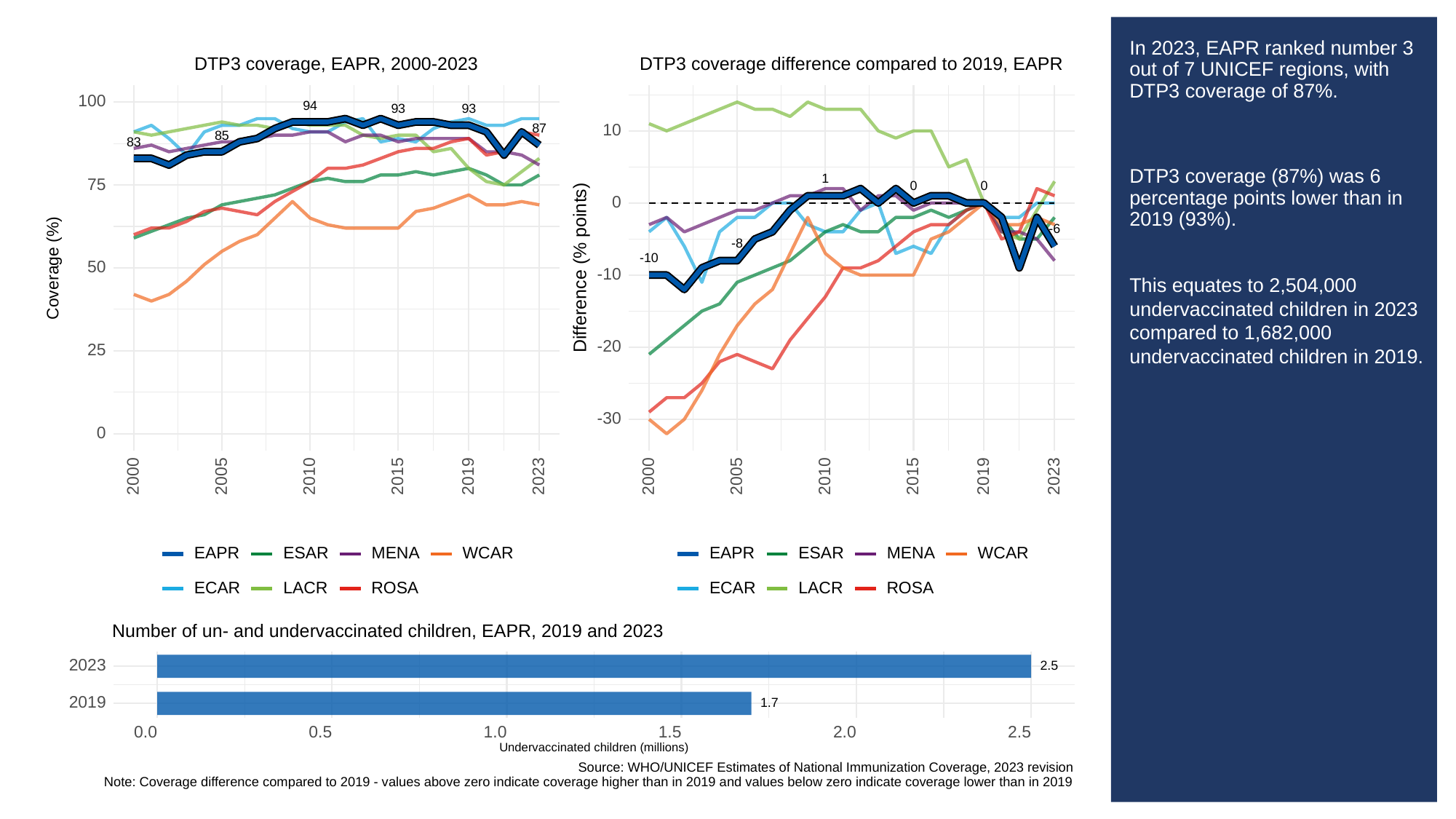

# In 2023, EAPR ranked number 3 out of 7 UNICEF regions, with DTP3 coverage of 87%.

DTP3 coverage (87%) was 6 percentage points lower than in 2019 (93%).

This equates to 2,504,000 undervaccinated children in 2023 compared to 1,682,000 undervaccinated children in 2019.

DTP3 coverage difference compared to 2019, EAPR
DTP3 coverage, EAPR, 2000-2023

100
94

93
93

87
10

85

83

1
75
0
0

0

-6

-8
-10
Difference (% points)
Coverage (%)
50

-10

-20
25

-30

0

2023
2023
2000
2005
2010
2015
2019
2000
2005
2010
2015
2019
ESAR
WCAR
ESAR
WCAR
EAPR
MENA
EAPR
MENA

ROSA
ROSA
ECAR
LACR
ECAR
LACR

Number of un- and undervaccinated children, EAPR, 2019 and 2023

2023
2.5

2019
1.7

0.0
0.5
1.0
1.5
2.0
2.5
Undervaccinated children (millions)
Source: WHO/UNICEF Estimates of National Immunization Coverage, 2023 revision
Note: Coverage difference compared to 2019 - values above zero indicate coverage higher than in 2019 and values below zero indicate coverage lower than in 2019